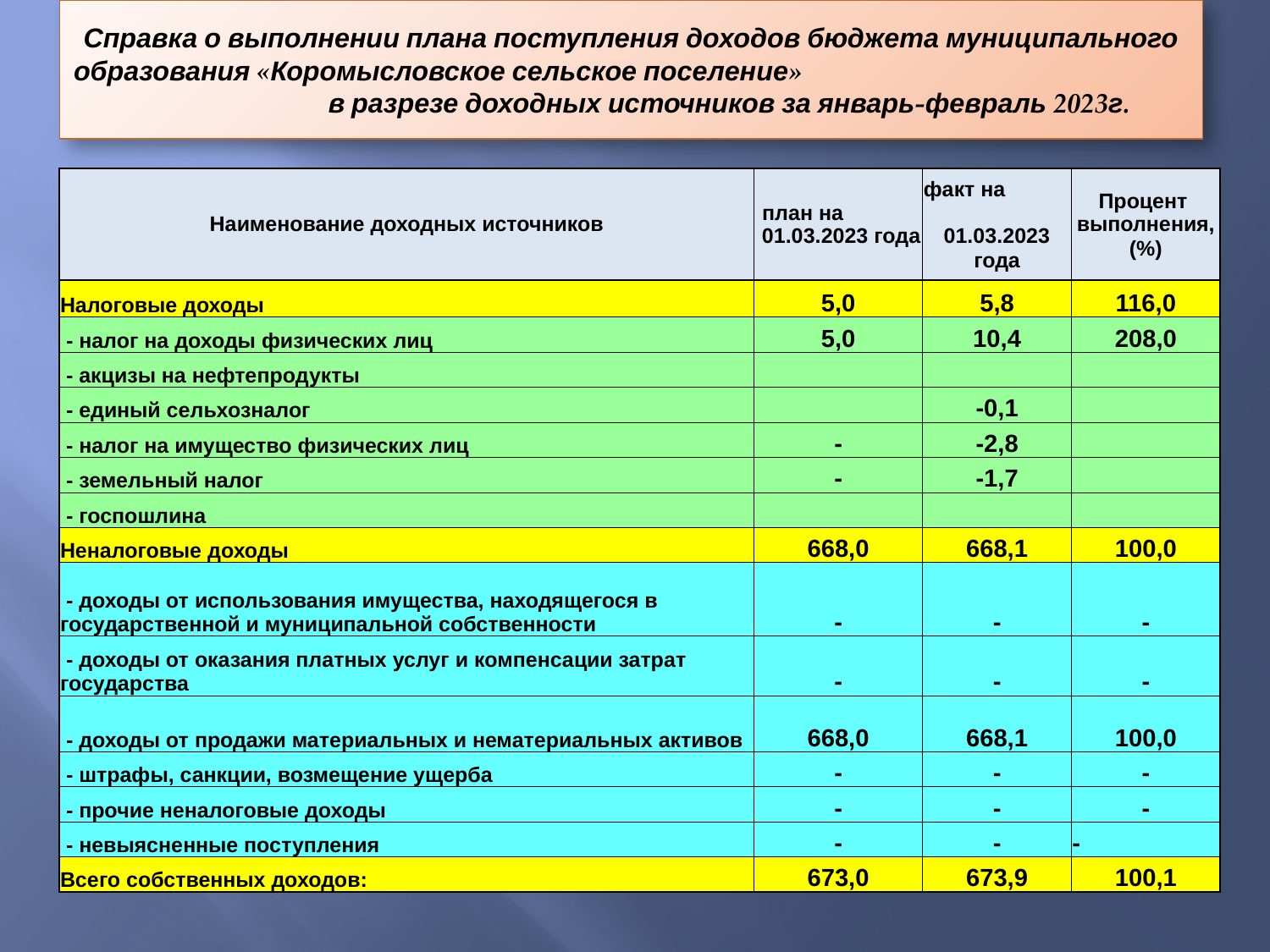

# Справка о выполнении плана поступления доходов бюджета муниципального образования «Коромысловское сельское поселение»                                                                                       в разрезе доходных источников за январь-февраль 2023г.
| Наименование доходных источников | план на 01.03.2023 года | факт на 01.03.2023 года | Процент выполнения, (%) |
| --- | --- | --- | --- |
| Налоговые доходы | 5,0 | 5,8 | 116,0 |
| - налог на доходы физических лиц | 5,0 | 10,4 | 208,0 |
| - акцизы на нефтепродукты |  |  |  |
| - единый сельхозналог |  | -0,1 |  |
| - налог на имущество физических лиц | - | -2,8 |  |
| - земельный налог | - | -1,7 |  |
| - госпошлина |  |  |  |
| Неналоговые доходы | 668,0 | 668,1 | 100,0 |
| - доходы от использования имущества, находящегося в государственной и муниципальной собственности | - | - | - |
| - доходы от оказания платных услуг и компенсации затрат государства | - | - | - |
| - доходы от продажи материальных и нематериальных активов | 668,0 | 668,1 | 100,0 |
| - штрафы, санкции, возмещение ущерба | - | - | - |
| - прочие неналоговые доходы | - | - | - |
| - невыясненные поступления | - | - | - |
| Всего собственных доходов: | 673,0 | 673,9 | 100,1 |